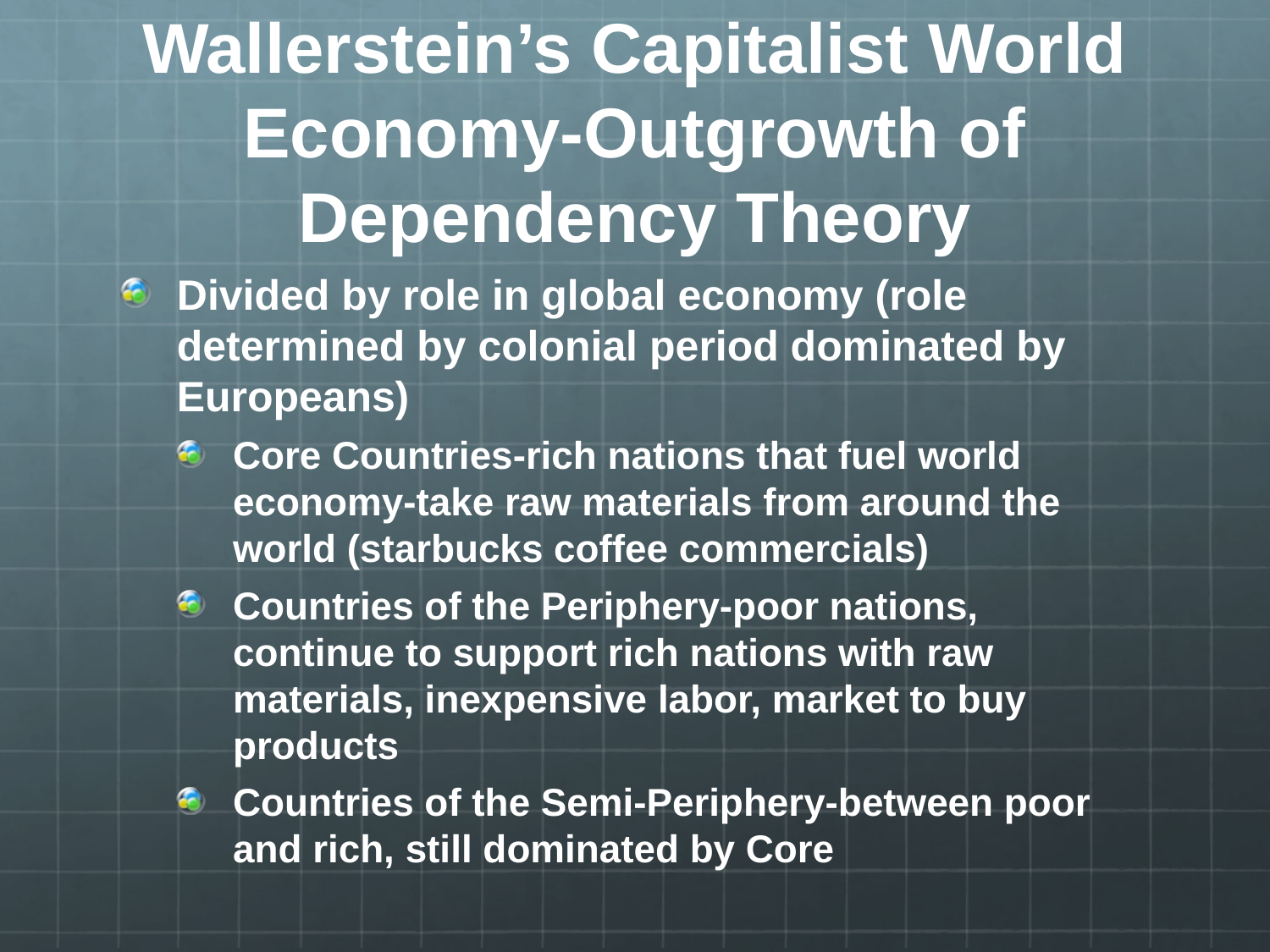

# Wallerstein’s Capitalist World Economy-Outgrowth of Dependency Theory
Divided by role in global economy (role determined by colonial period dominated by Europeans)
Core Countries-rich nations that fuel world economy-take raw materials from around the world (starbucks coffee commercials)
Countries of the Periphery-poor nations, continue to support rich nations with raw materials, inexpensive labor, market to buy products
Countries of the Semi-Periphery-between poor and rich, still dominated by Core